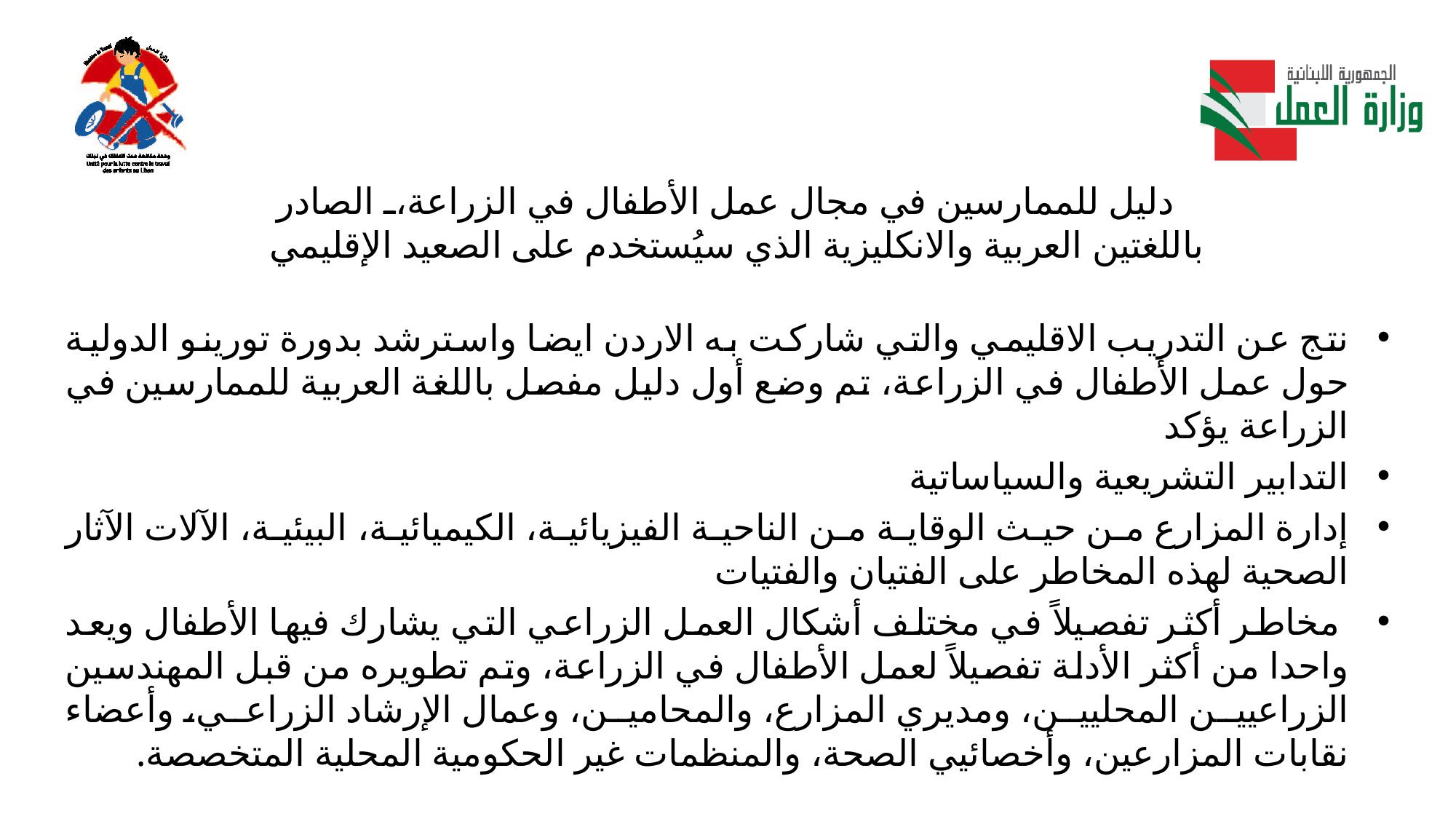

# دليل للممارسين في مجال عمل الأطفال في الزراعة، الصادر باللغتين العربية والانكليزية الذي سيُستخدم على الصعيد الإقليمي
نتج عن التدريب الاقليمي والتي شاركت به الاردن ايضا واسترشد بدورة تورينو الدولية حول عمل الأطفال في الزراعة، تم وضع أول دليل مفصل باللغة العربية للممارسين في الزراعة يؤكد
التدابير التشريعية والسياساتية
إدارة المزارع من حيث الوقاية من الناحية الفيزيائية، الكيميائية، البيئية، الآلات الآثار الصحية لهذه المخاطر على الفتيان والفتيات
 مخاطر أكثر تفصيلاً في مختلف أشكال العمل الزراعي التي يشارك فيها الأطفال ويعد واحدا من أكثر الأدلة تفصيلاً لعمل الأطفال في الزراعة، وتم تطويره من قبل المهندسين الزراعيين المحليين، ومديري المزارع، والمحامين، وعمال الإرشاد الزراعي، وأعضاء نقابات المزارعين، وأخصائيي الصحة، والمنظمات غير الحكومية المحلية المتخصصة.